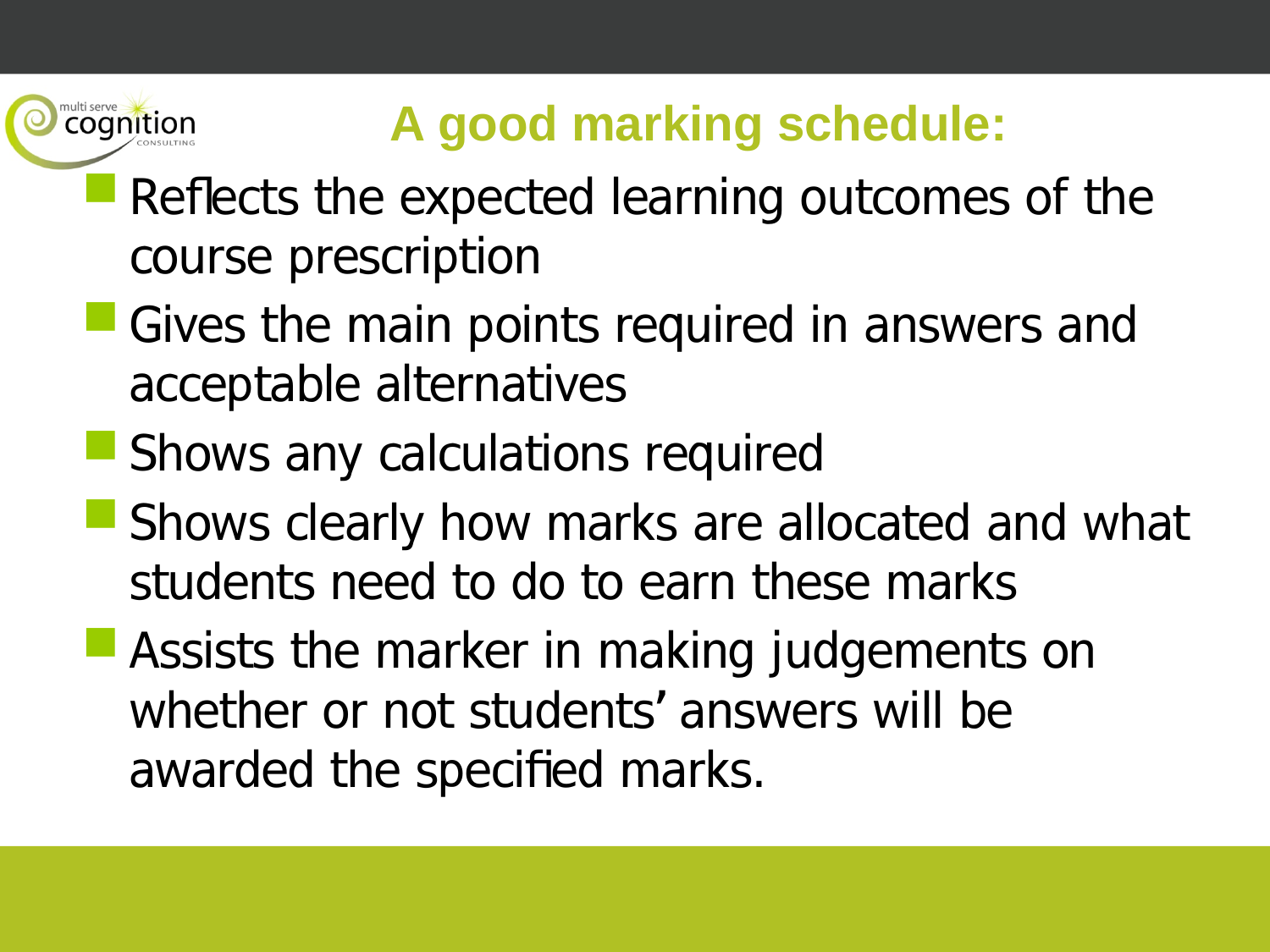

# A good marking schedule:
Reflects the expected learning outcomes of the course prescription
Gives the main points required in answers and acceptable alternatives
Shows any calculations required
Shows clearly how marks are allocated and what students need to do to earn these marks
Assists the marker in making judgements on whether or not students’ answers will be awarded the specified marks.